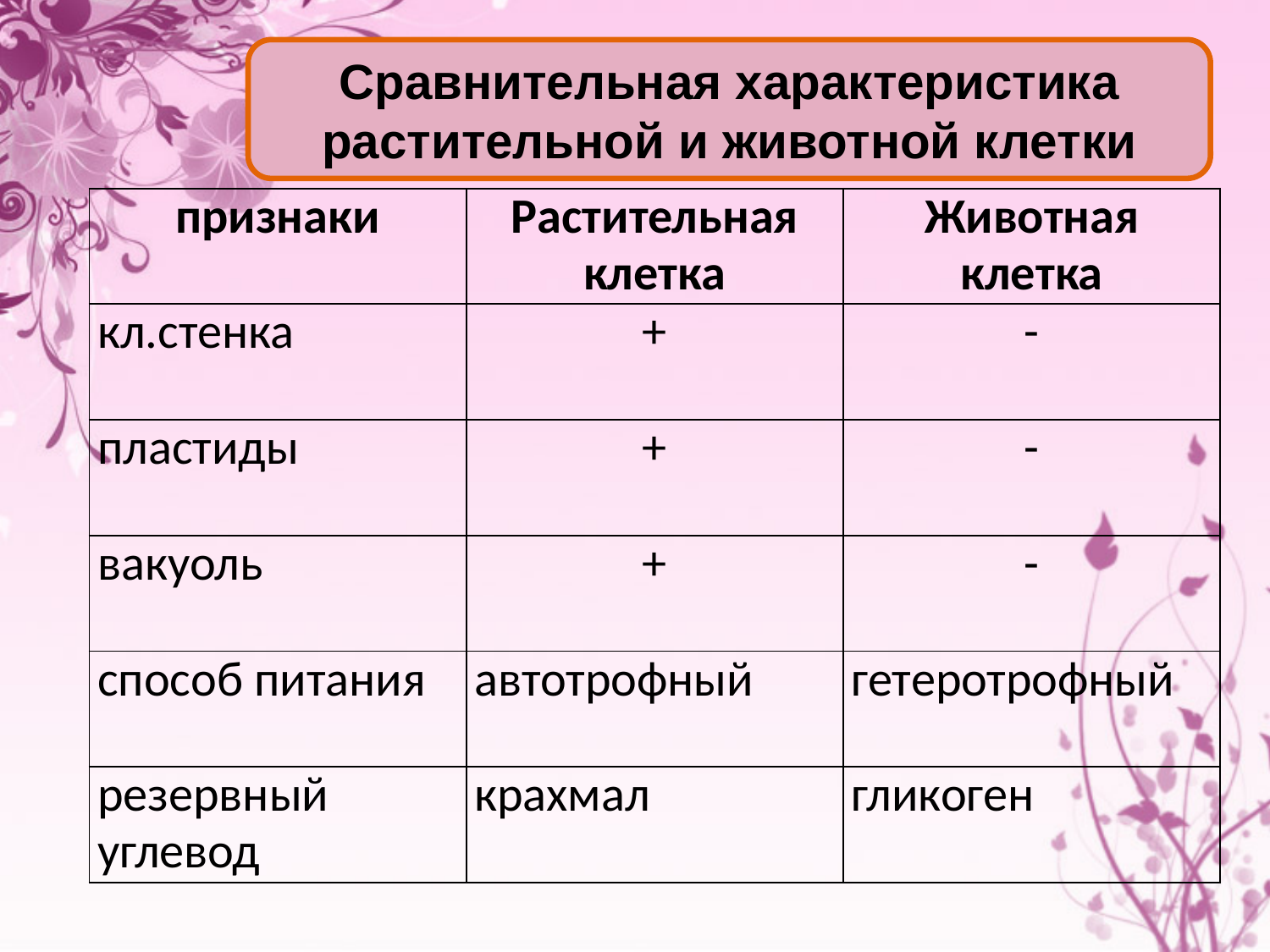

Сравнительная характеристика растительной и животной клетки
| признаки | Растительная клетка | Животная клетка |
| --- | --- | --- |
| кл.стенка | + | - |
| пластиды | + | - |
| вакуоль | + | - |
| способ питания | автотрофный | гетеротрофный |
| резервный углевод | крахмал | гликоген |